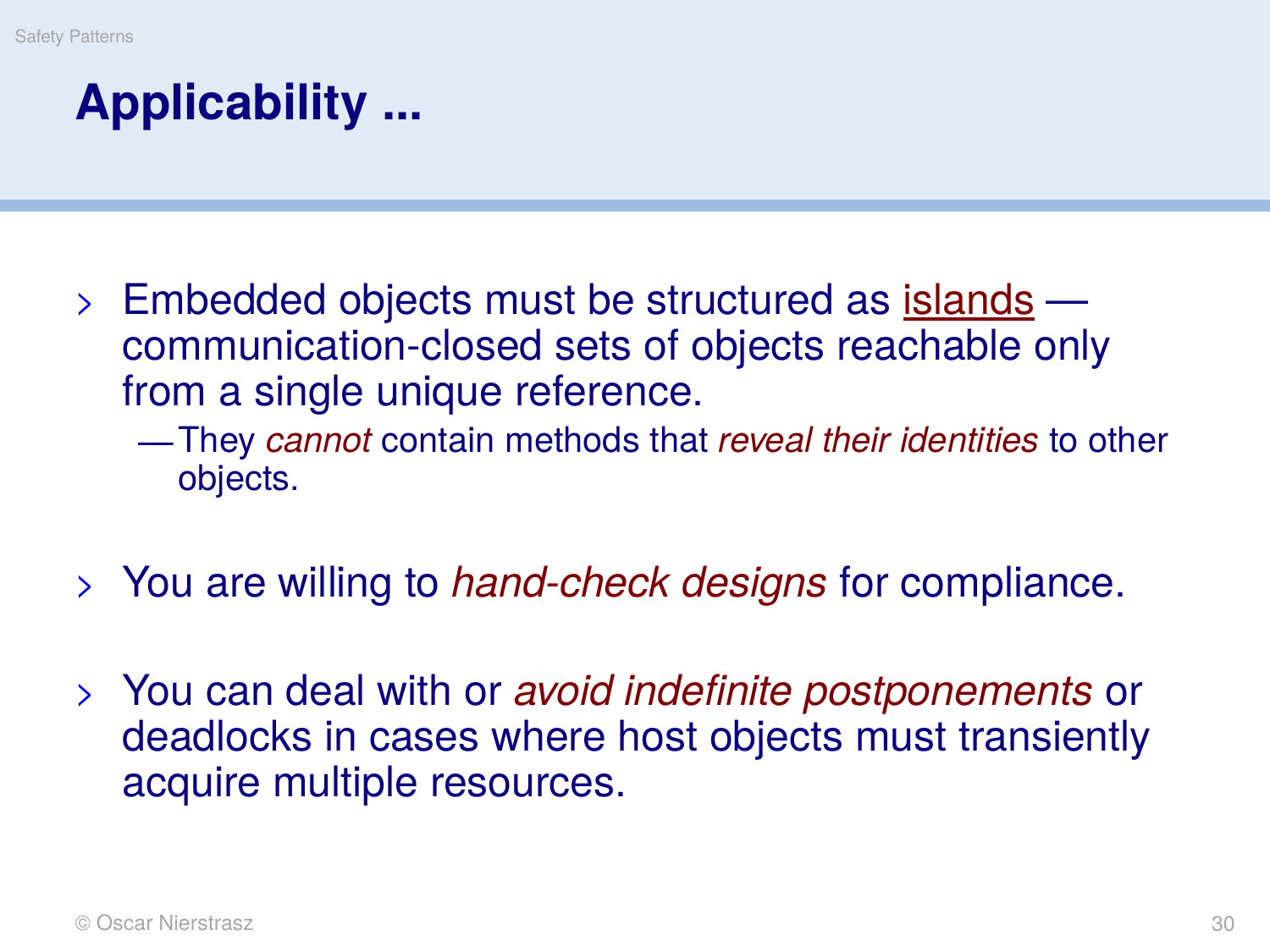

Safety Patterns
# Applicability ...
Embedded objects must be structured as islands — communication-closed sets of objects reachable only from a single unique reference.
They cannot contain methods that reveal their identities to other objects.

You are willing to hand-check designs for compliance.

You can deal with or avoid indefinite postponements or deadlocks in cases where host objects must transiently acquire multiple resources.
© Oscar Nierstrasz
30